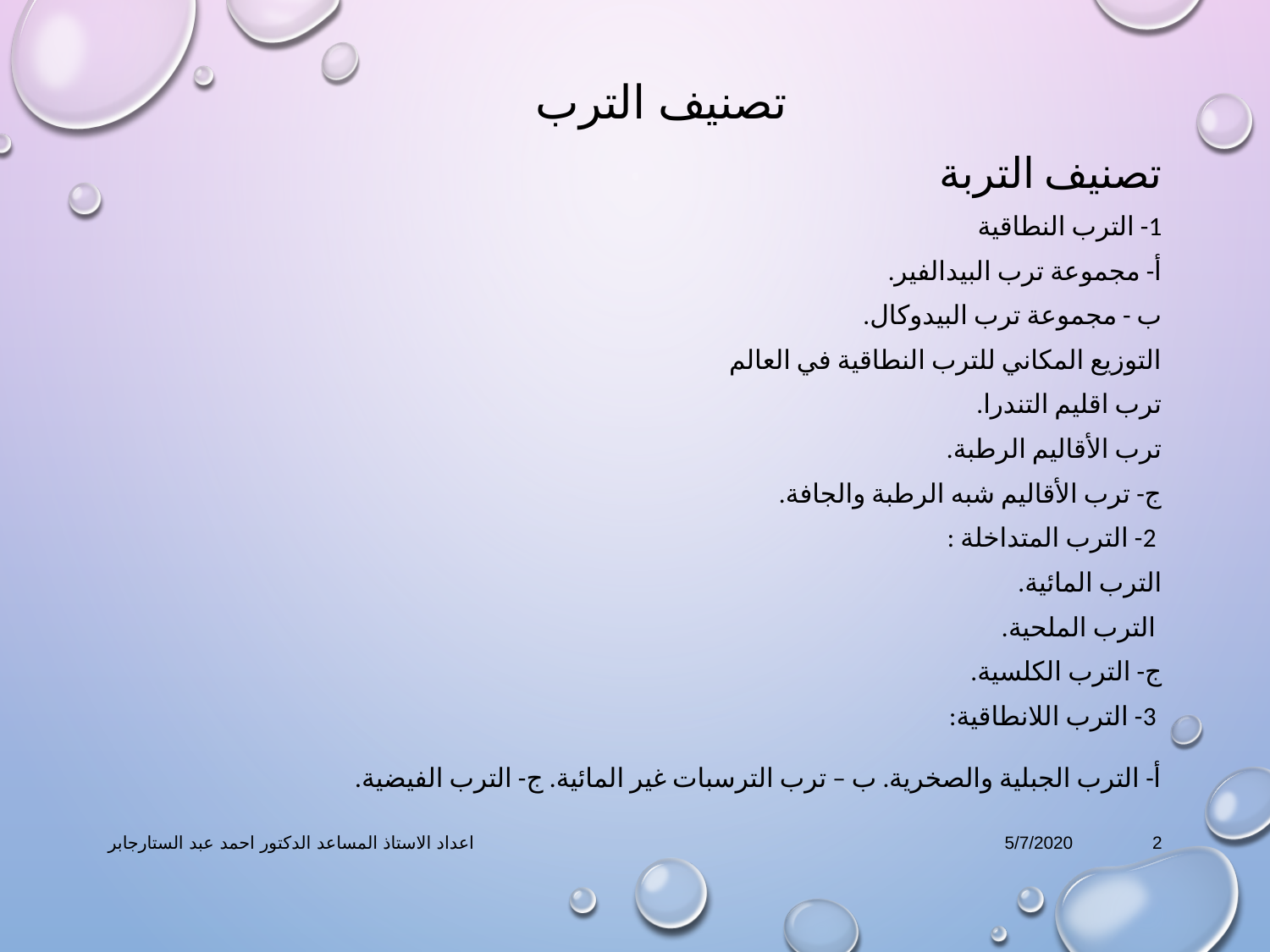

# تصنيف الترب
تصنيف التربة
1- الترب النطاقية
أ- مجموعة ترب البيدالفير.
ب - مجموعة ترب البيدوكال.
التوزيع المكاني للترب النطاقية في العالم
ترب اقليم التندرا.
ترب الأقاليم الرطبة.
ج- ترب الأقاليم شبه الرطبة والجافة.
 2- الترب المتداخلة :
الترب المائية.
 الترب الملحية.
ج- الترب الكلسية.
 3- الترب اللانطاقية:
أ- الترب الجبلية والصخرية. ب – ترب الترسبات غير المائية. ج- الترب الفيضية.
اعداد الاستاذ المساعد الدكتور احمد عبد الستارجابر
5/7/2020
2